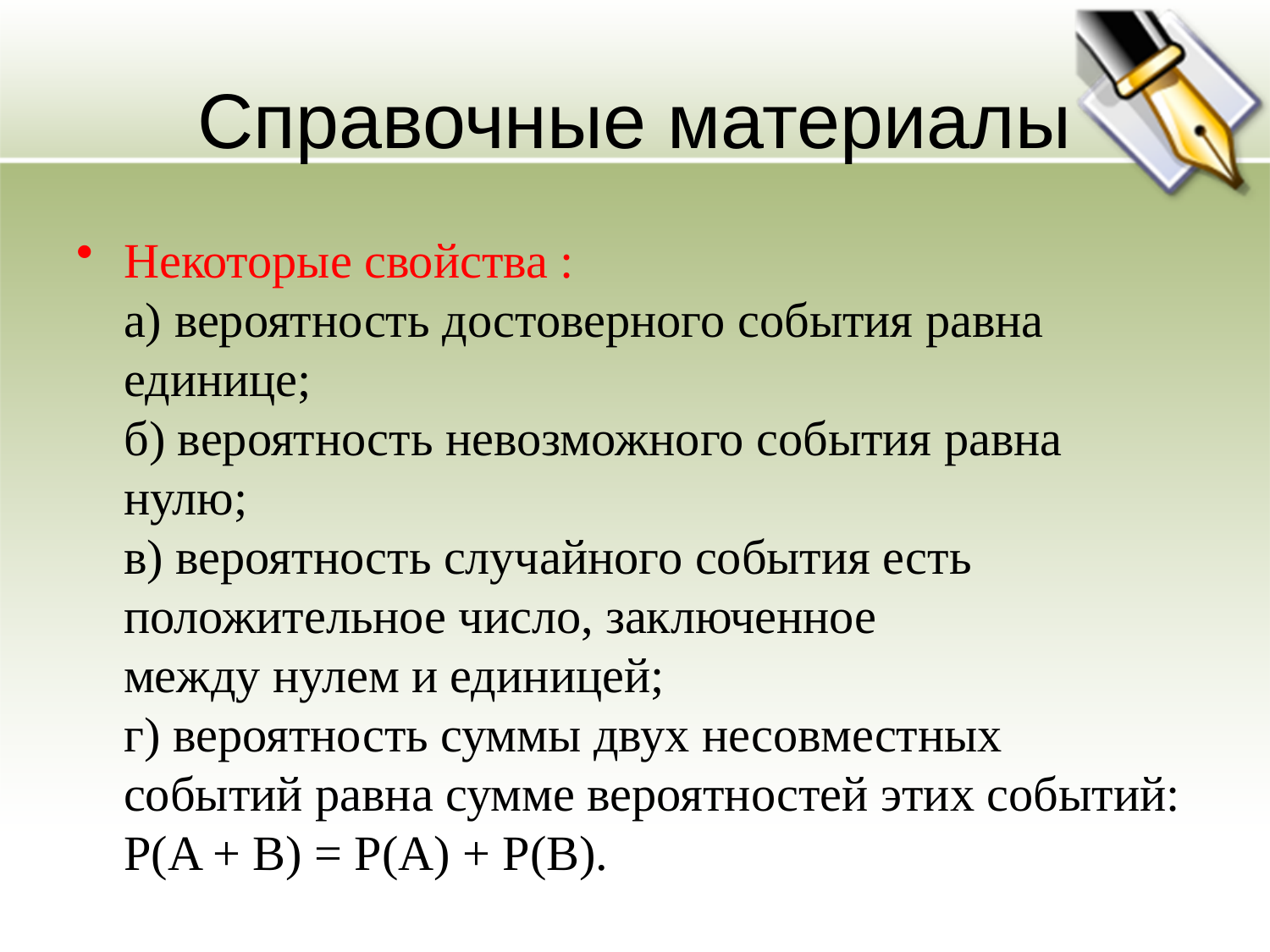

# Справочные материалы
Некоторые свойства :
а) вероятность достоверного события равна единице;
б) вероятность невозможного события равна нулю;
в) вероятность случайного события есть положительное число, заключенное
между нулем и единицей;
г) вероятность суммы двух несовместных событий равна сумме вероятностей этих событий: P(A + B) = P(A) + P(B).